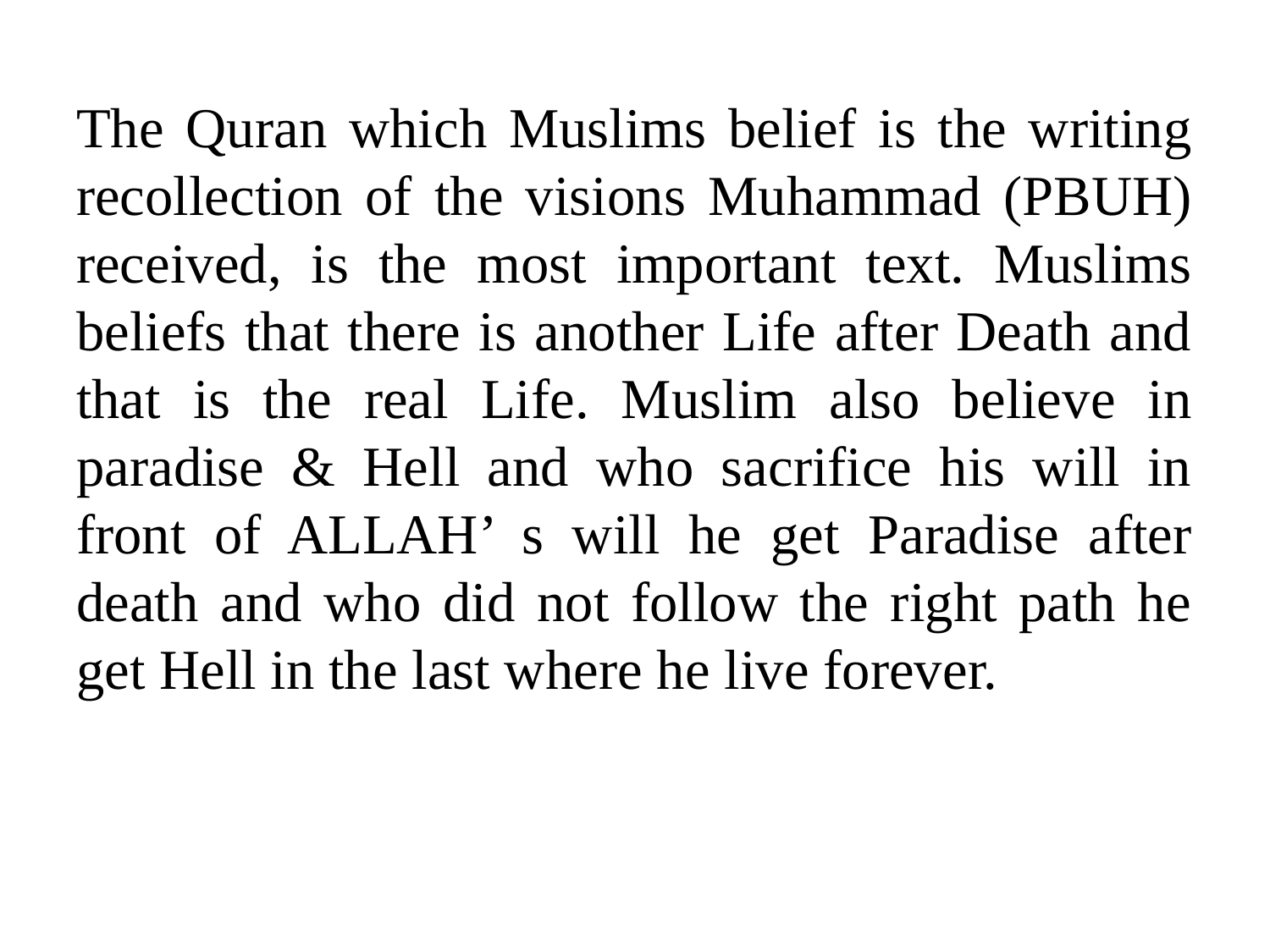

The Quran which Muslims belief is the writing recollection of the visions Muhammad (PBUH) received, is the most important text. Muslims beliefs that there is another Life after Death and that is the real Life. Muslim also believe in paradise & Hell and who sacrifice his will in front of ALLAH’ s will he get Paradise after death and who did not follow the right path he get Hell in the last where he live forever.